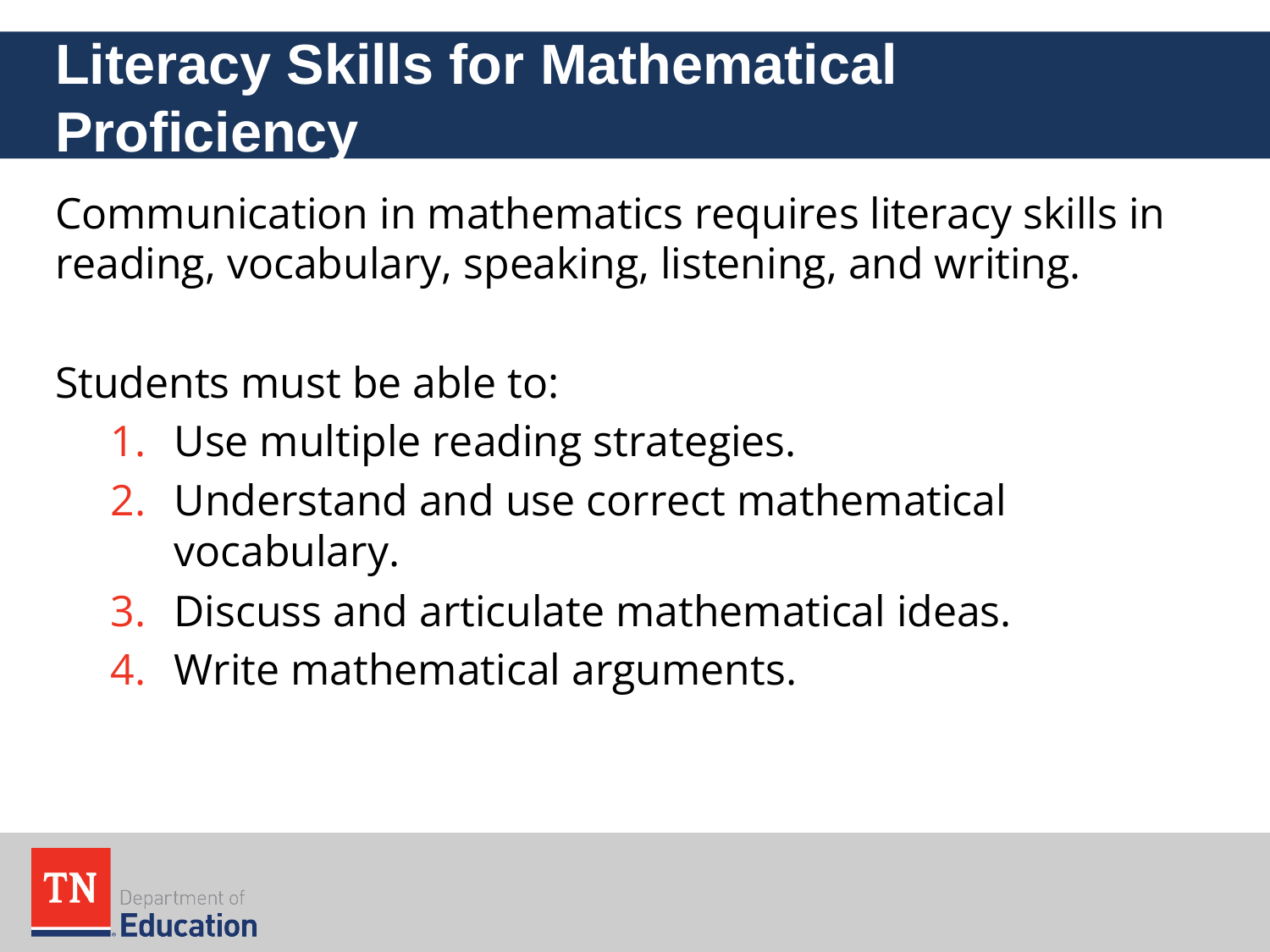

# Literacy Skills for Mathematical Proficiency
Communication in mathematics requires literacy skills in reading, vocabulary, speaking, listening, and writing.

Students must be able to:
Use multiple reading strategies.
Understand and use correct mathematical vocabulary.
Discuss and articulate mathematical ideas.
Write mathematical arguments.